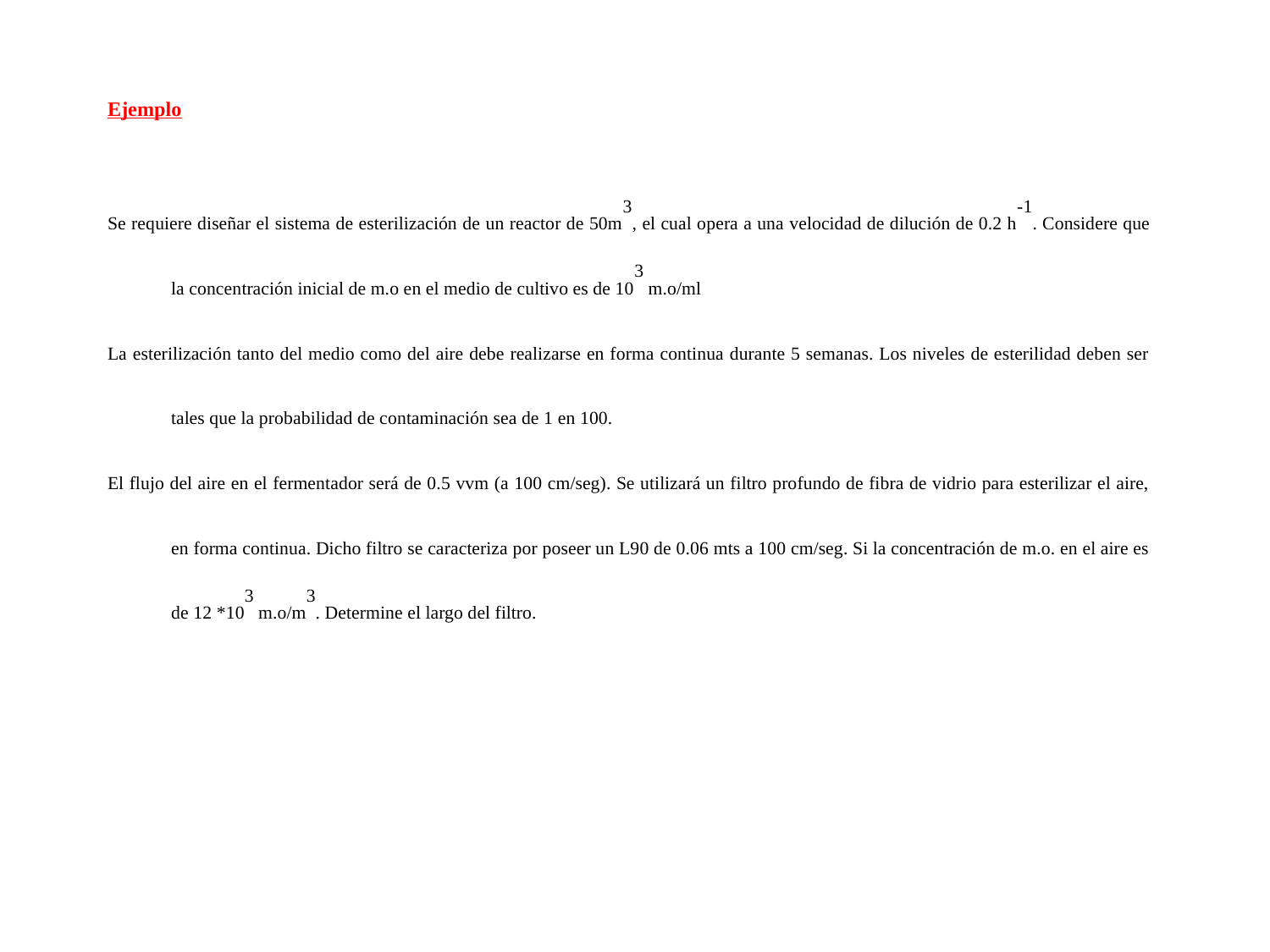

Ejemplo

Se requiere diseñar el sistema de esterilización de un reactor de 50m3, el cual opera a una velocidad de dilución de 0.2 h-1. Considere que la concentración inicial de m.o en el medio de cultivo es de 103 m.o/ml
La esterilización tanto del medio como del aire debe realizarse en forma continua durante 5 semanas. Los niveles de esterilidad deben ser tales que la probabilidad de contaminación sea de 1 en 100.
El flujo del aire en el fermentador será de 0.5 vvm (a 100 cm/seg). Se utilizará un filtro profundo de fibra de vidrio para esterilizar el aire, en forma continua. Dicho filtro se caracteriza por poseer un L90 de 0.06 mts a 100 cm/seg. Si la concentración de m.o. en el aire es de 12 *103 m.o/m3. Determine el largo del filtro.